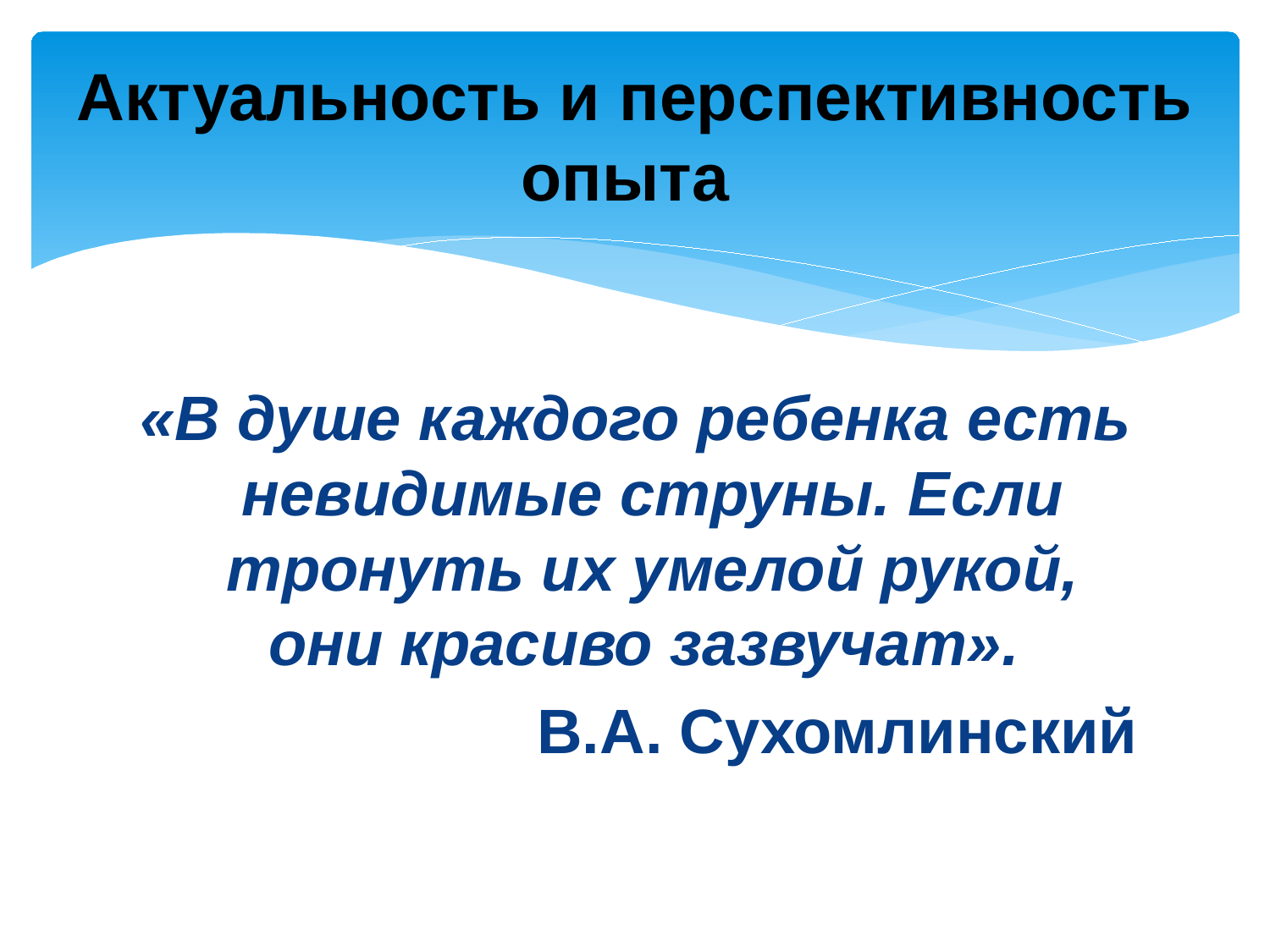

# Актуальность и перспективность опыта
«В душе каждого ребенка есть невидимые струны. Если тронуть их умелой рукой, они красиво зазвучат».
В.А. Сухомлинский